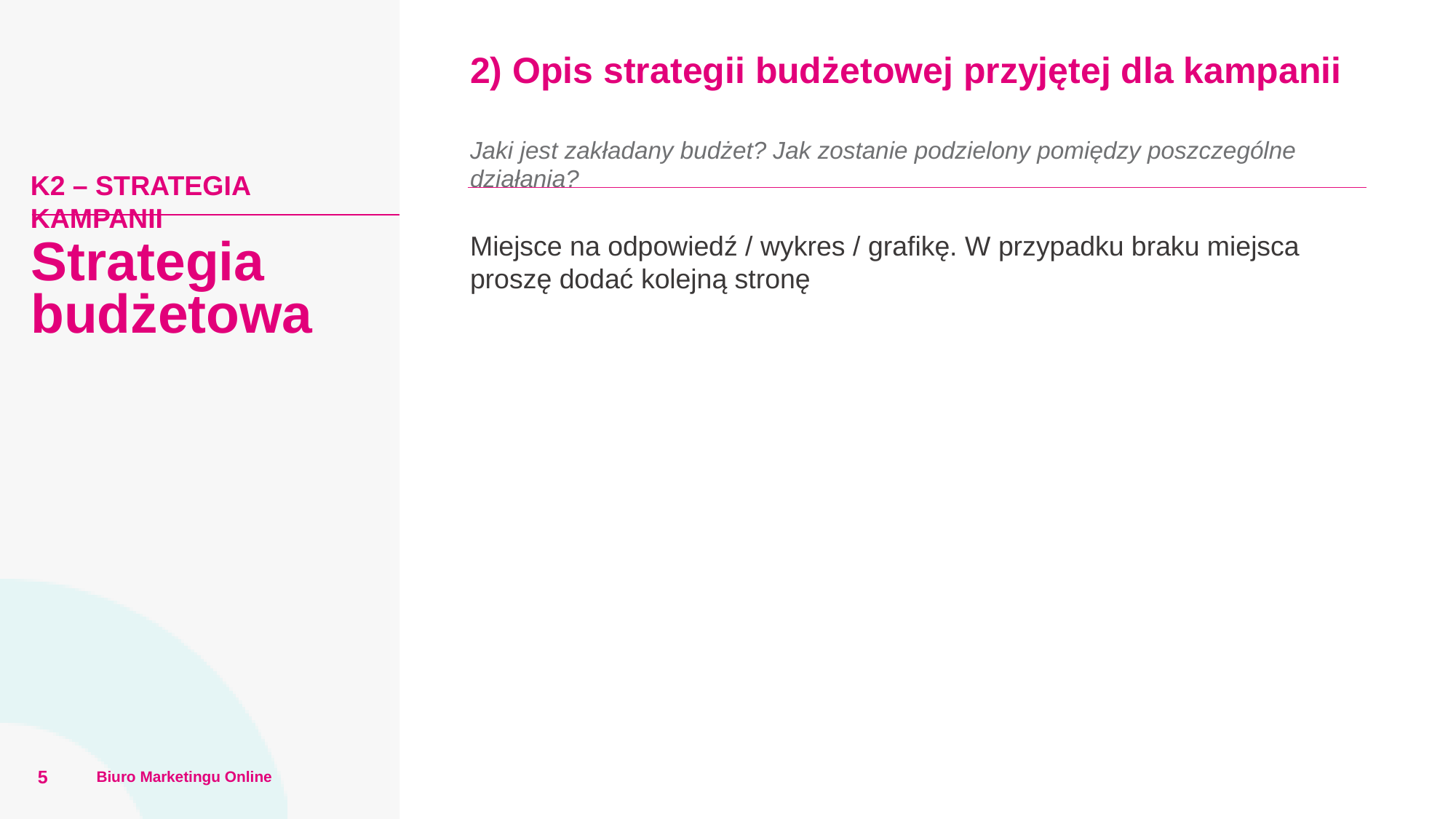

2) Opis strategii budżetowej przyjętej dla kampanii
Jaki jest zakładany budżet? Jak zostanie podzielony pomiędzy poszczególne działania?
K2 – STRATEGIA KAMPANII
Miejsce na odpowiedź / wykres / grafikę. W przypadku braku miejsca proszę dodać kolejną stronę
Strategia budżetowa